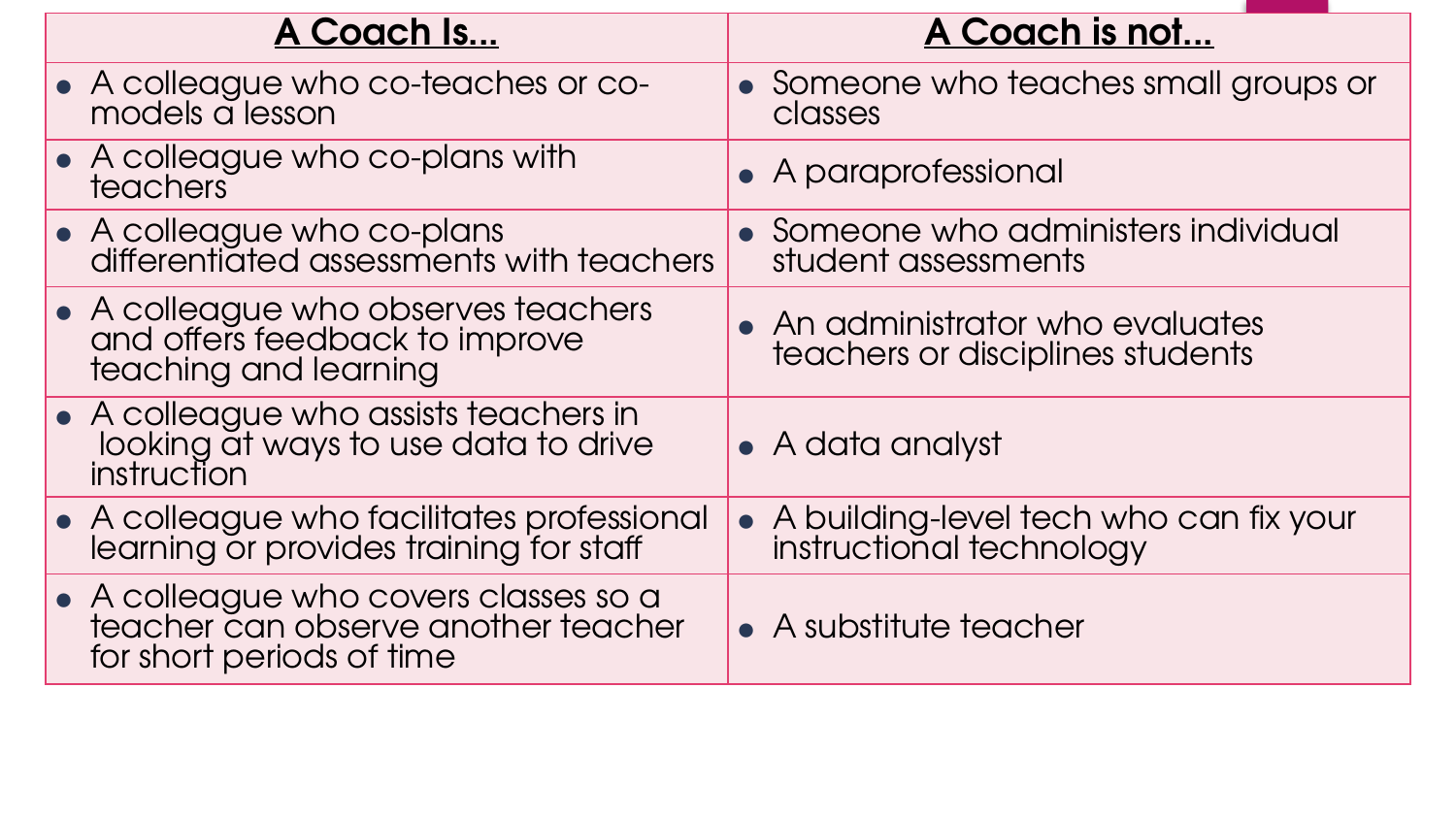

| A Coach Is... | A Coach is not... |
| --- | --- |
| A colleague who co-teaches or co-models a lesson | Someone who teaches small groups or classes |
| A colleague who co-plans with teachers | A paraprofessional |
| A colleague who co-plans differentiated assessments with teachers | Someone who administers individual student assessments |
| A colleague who observes teachers and offers feedback to improve teaching and learning | An administrator who evaluates teachers or disciplines students |
| A colleague who assists teachers in  looking at ways to use data to drive instruction | A data analyst |
| A colleague who facilitates professional learning or provides training for staff | A building-level tech who can fix your instructional technology |
| A colleague who covers classes so a teacher can observe another teacher for short periods of time | A substitute teacher |